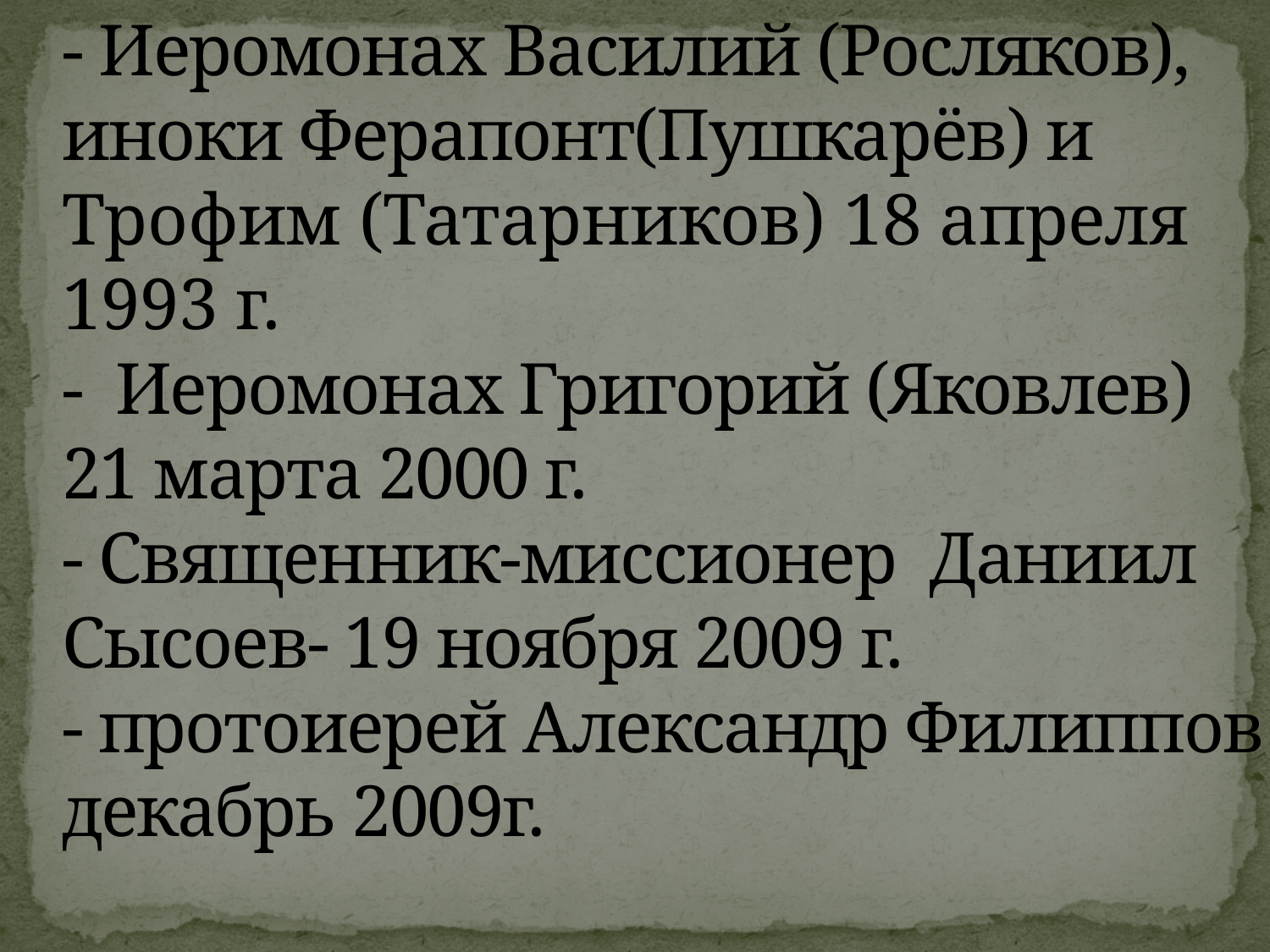

# - Иеромонах Василий (Росляков), иноки Ферапонт(Пушкарёв) и Трофим (Татарников) 18 апреля 1993 г. -  Иеромонах Григорий (Яковлев) 21 марта 2000 г. - Священник-миссионер  Даниил Сысоев- 19 ноября 2009 г. - протоиерей Александр Филиппов декабрь 2009г.